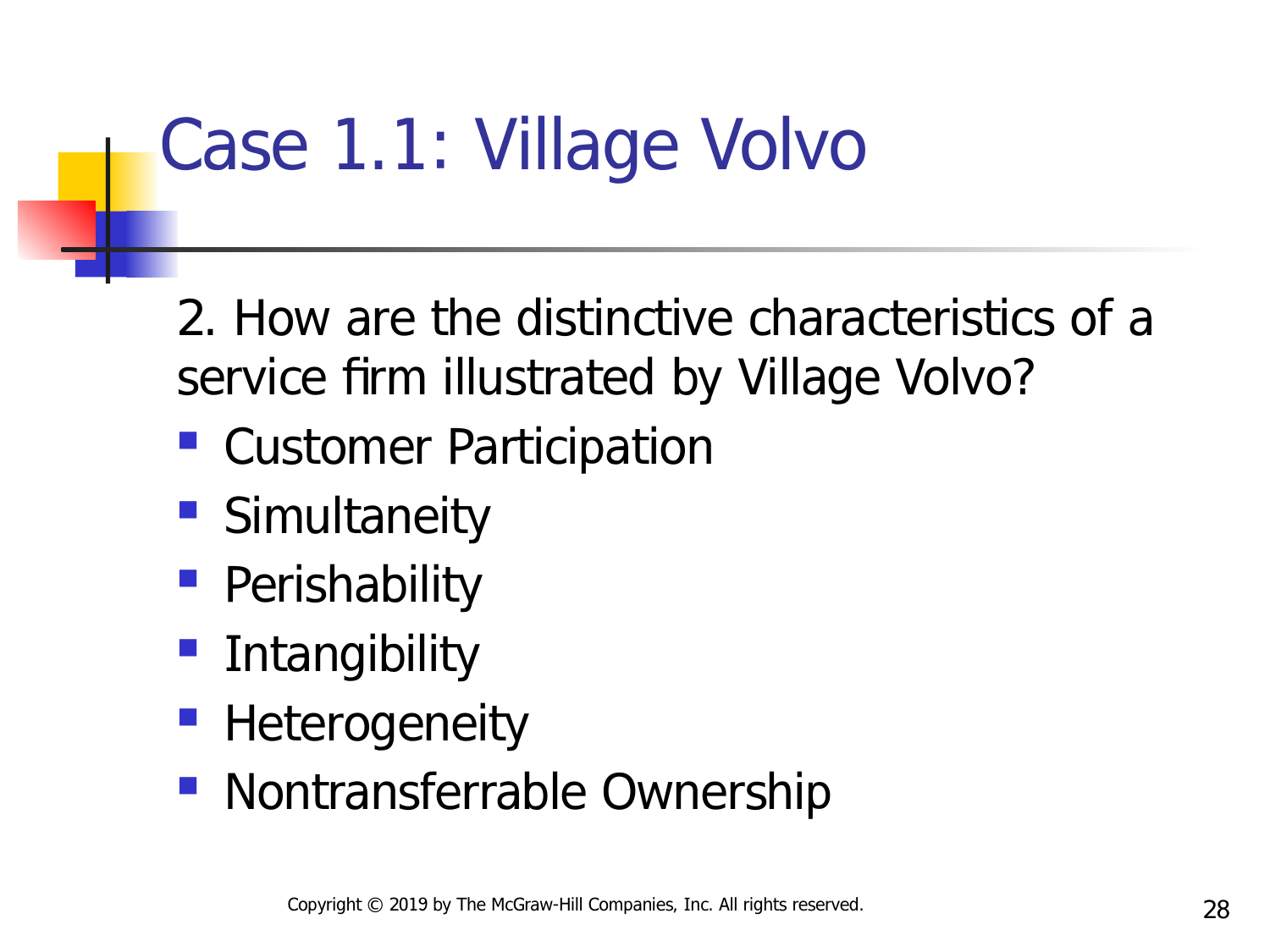

# Case 1.1: Village Volvo
2. How are the distinctive characteristics of a service firm illustrated by Village Volvo?
Customer Participation
Simultaneity
Perishability
Intangibility
Heterogeneity
Nontransferrable Ownership
28
Copyright © 2019 by The McGraw-Hill Companies, Inc. All rights reserved.